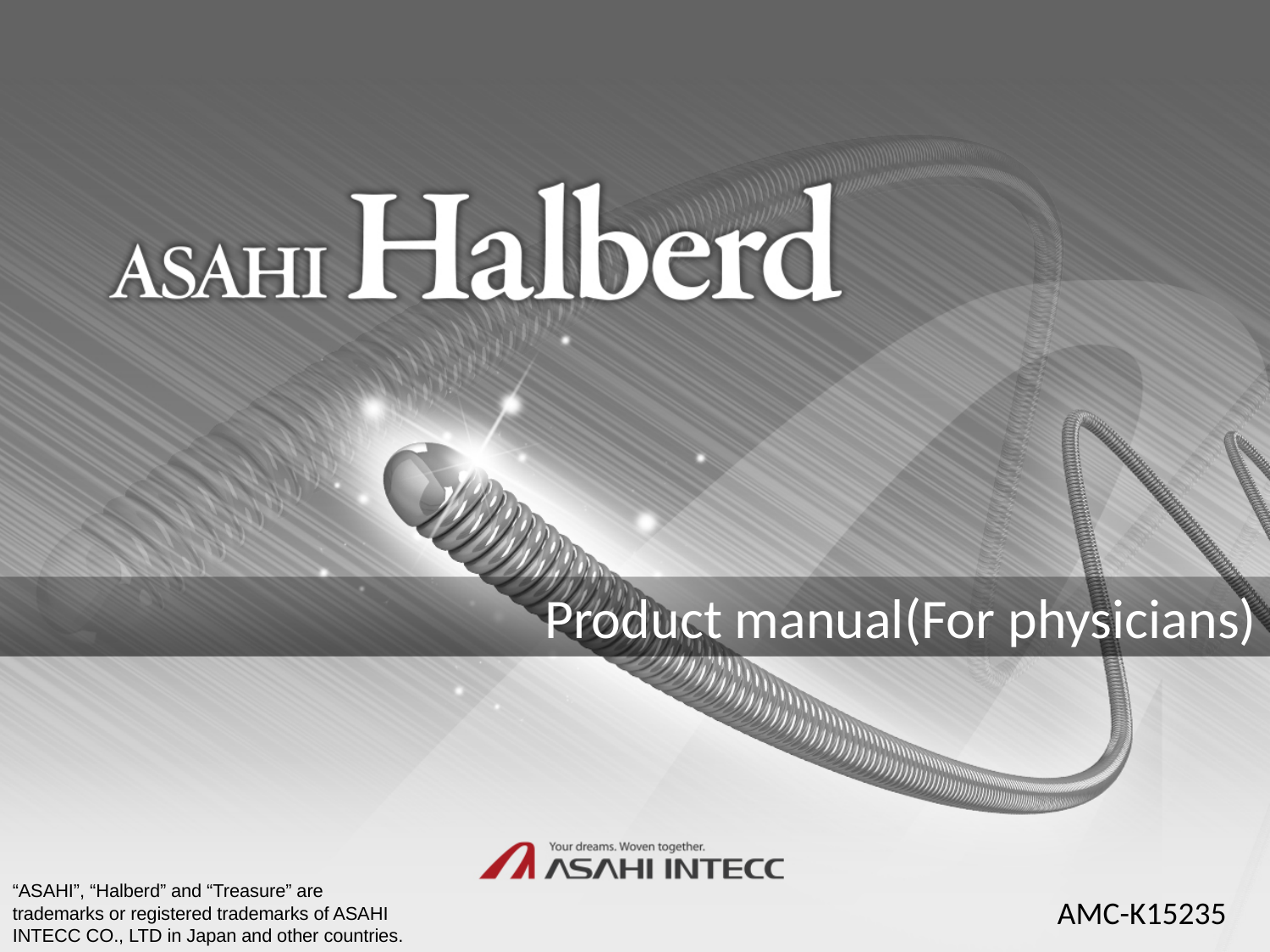

Product manual(For physicians)
“ASAHI”, “Halberd” and “Treasure” are trademarks or registered trademarks of ASAHI INTECC CO., LTD in Japan and other countries.
AMC-K15235